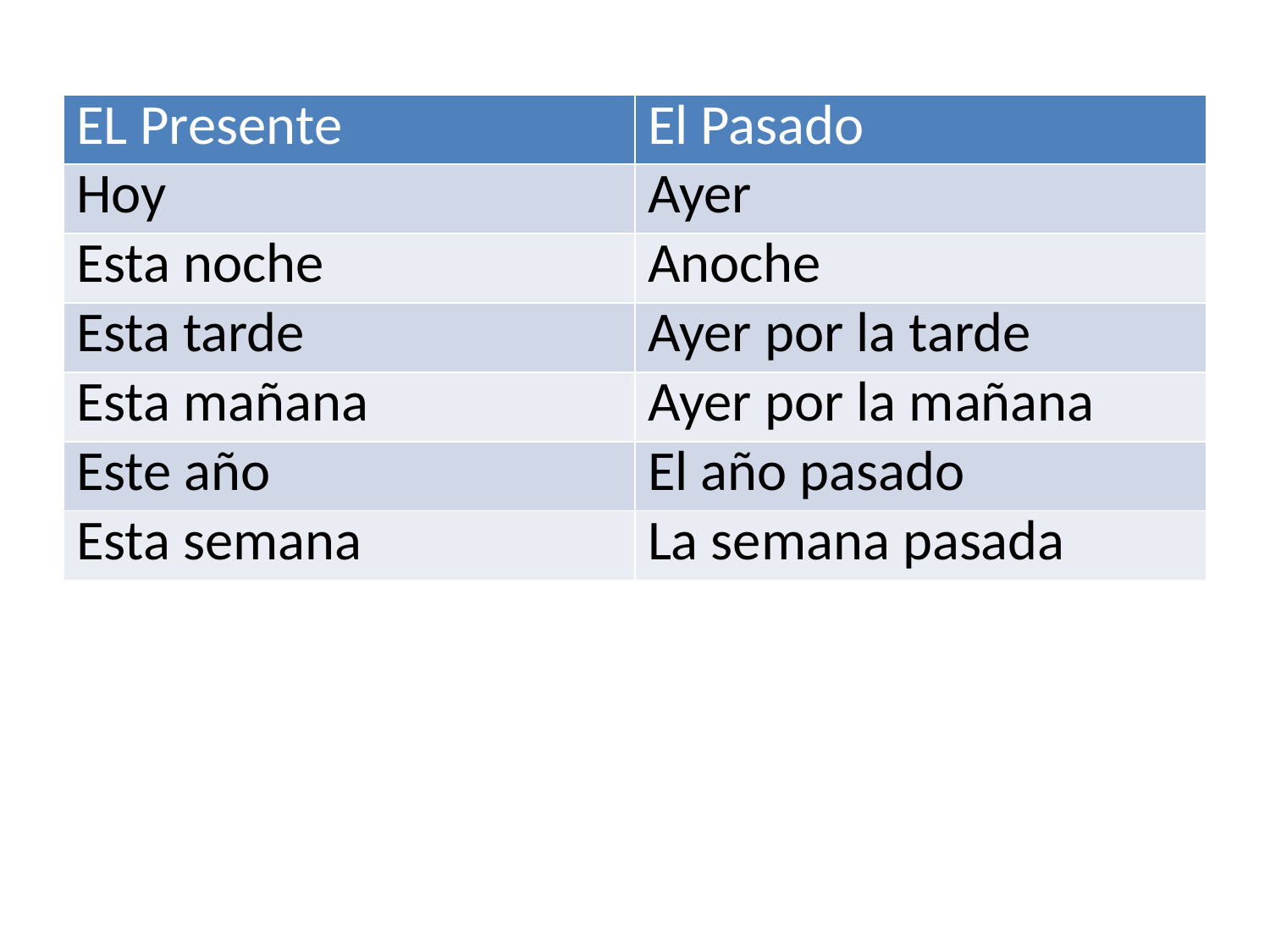

| EL Presente | El Pasado |
| --- | --- |
| Hoy | Ayer |
| Esta noche | Anoche |
| Esta tarde | Ayer por la tarde |
| Esta mañana | Ayer por la mañana |
| Este año | El año pasado |
| Esta semana | La semana pasada |